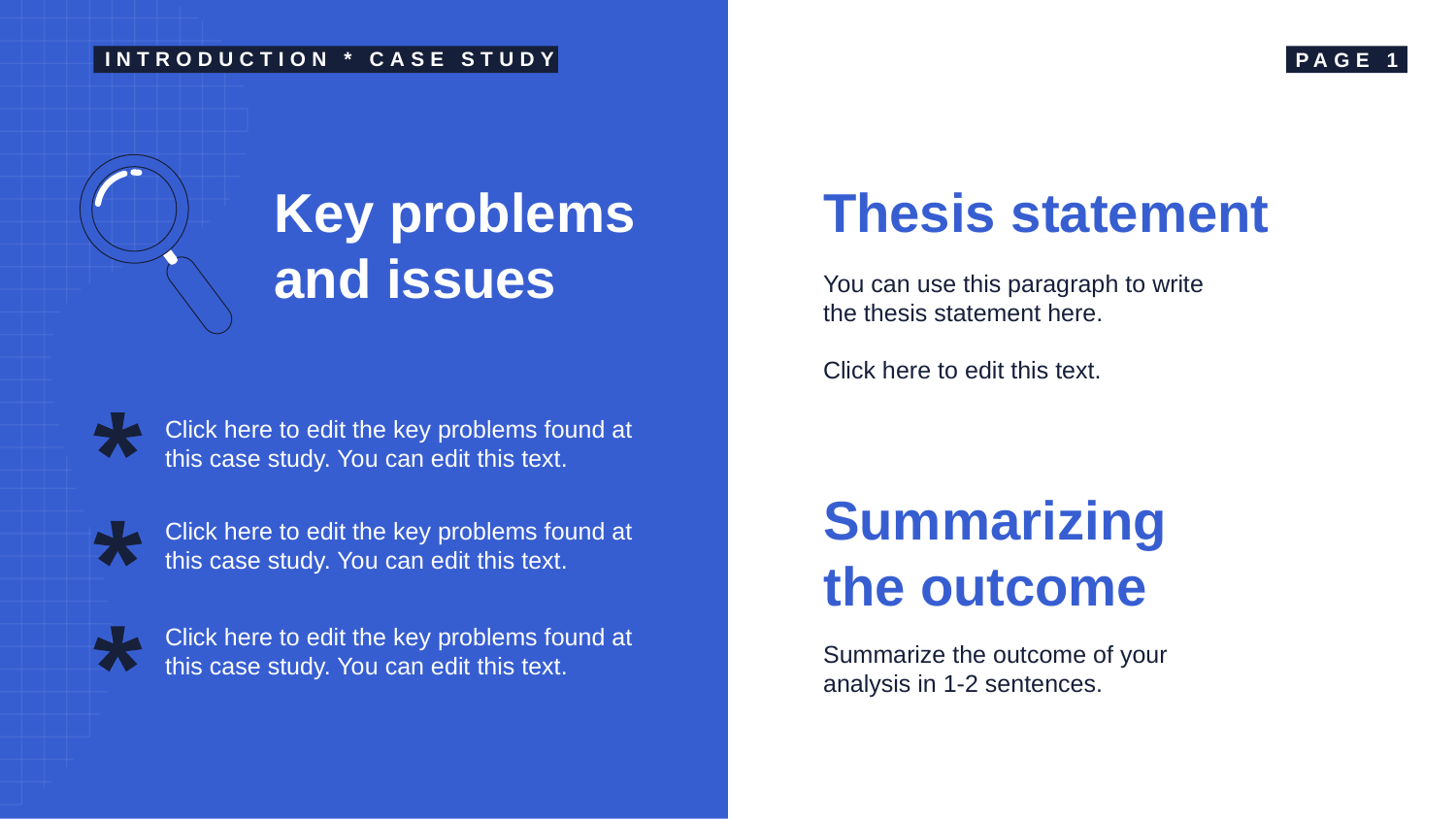

INTRODUCTION * CASE STUDY
PAGE 1

Key problems and issues
Thesis statement
You can use this paragraph to write the thesis statement here.

Click here to edit this text.

Click here to edit the key problems found at this case study. You can edit this text.
Summarizing the outcome
Click here to edit the key problems found at this case study. You can edit this text.

Click here to edit the key problems found at this case study. You can edit this text.

Summarize the outcome of your analysis in 1-2 sentences.